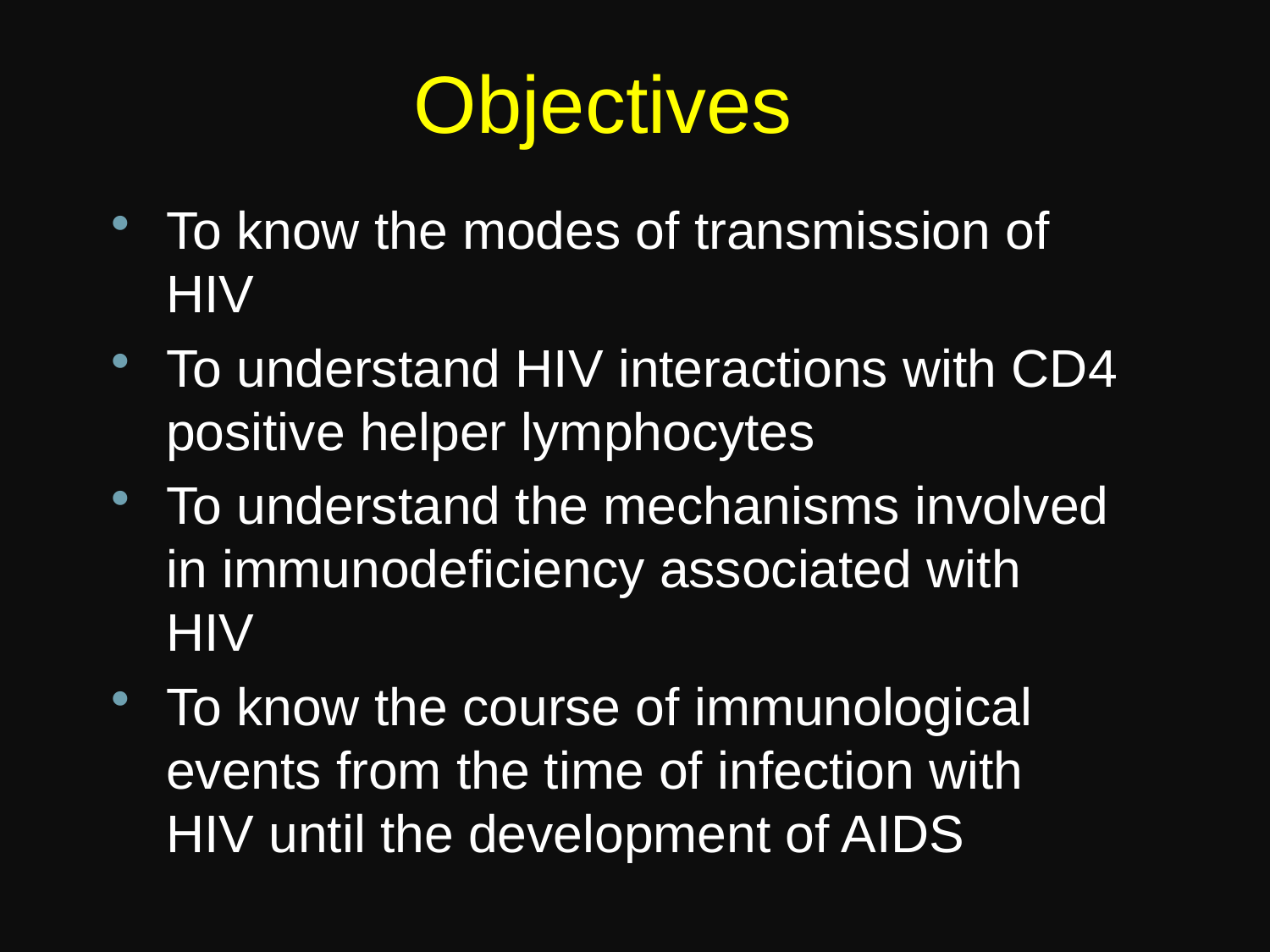

# Objectives
To know the modes of transmission of HIV
To understand HIV interactions with CD4 positive helper lymphocytes
To understand the mechanisms involved in immunodeficiency associated with HIV
To know the course of immunological events from the time of infection with HIV until the development of AIDS